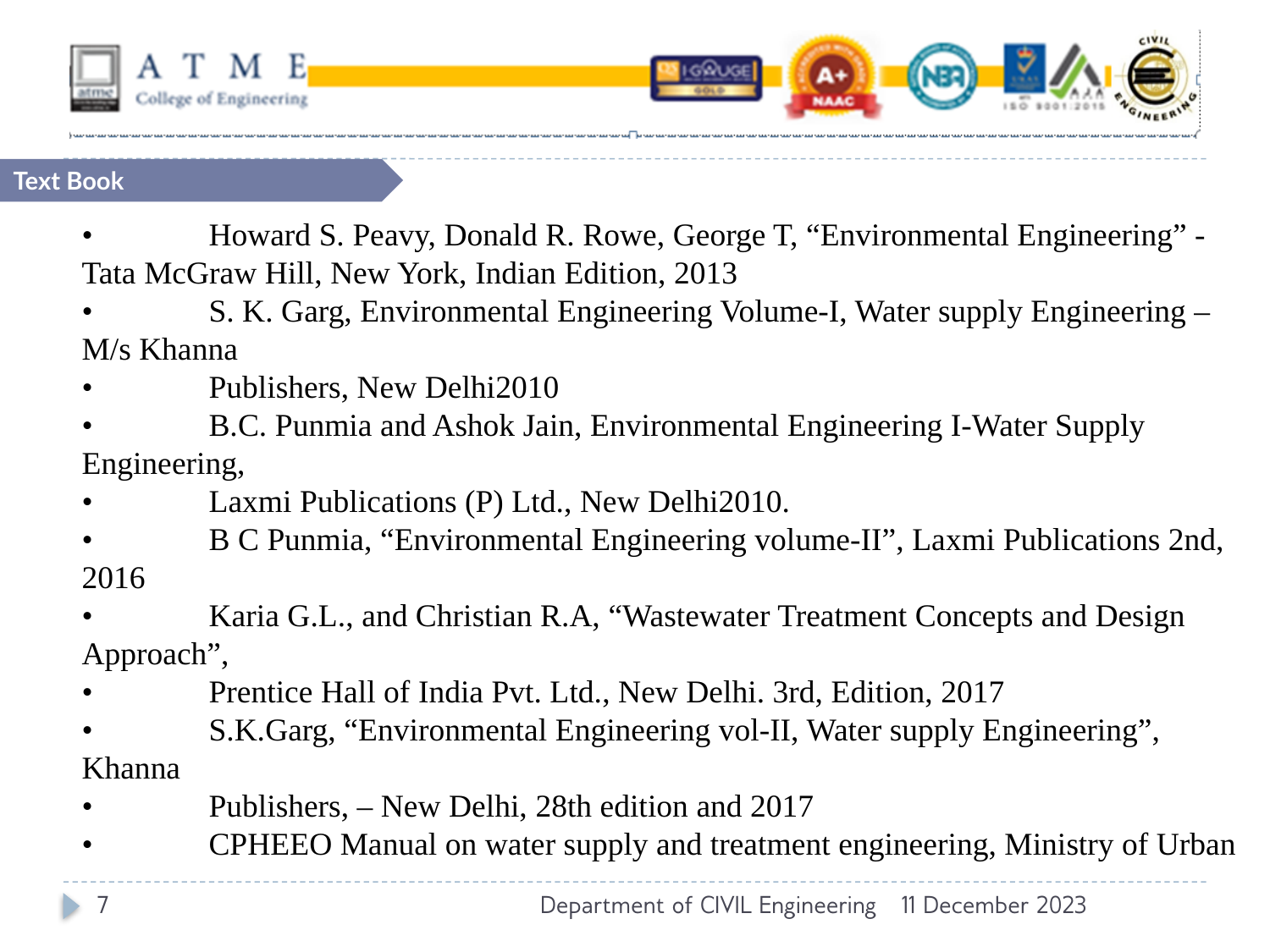

Text Book
•	Howard S. Peavy, Donald R. Rowe, George T, “Environmental Engineering” - Tata McGraw Hill, New York, Indian Edition, 2013
•	S. K. Garg, Environmental Engineering Volume-I, Water supply Engineering – M/s Khanna
•	Publishers, New Delhi2010
•	B.C. Punmia and Ashok Jain, Environmental Engineering I-Water Supply Engineering,
•	Laxmi Publications (P) Ltd., New Delhi2010.
•	B C Punmia, “Environmental Engineering volume-II”, Laxmi Publications 2nd, 2016
•	Karia G.L., and Christian R.A, “Wastewater Treatment Concepts and Design Approach”,
•	Prentice Hall of India Pvt. Ltd., New Delhi. 3rd, Edition, 2017
•	S.K.Garg, “Environmental Engineering vol-II, Water supply Engineering”, Khanna
•	Publishers, – New Delhi, 28th edition and 2017
•	CPHEEO Manual on water supply and treatment engineering, Ministry of Urban
7
Department of CIVIL Engineering
11 December 2023